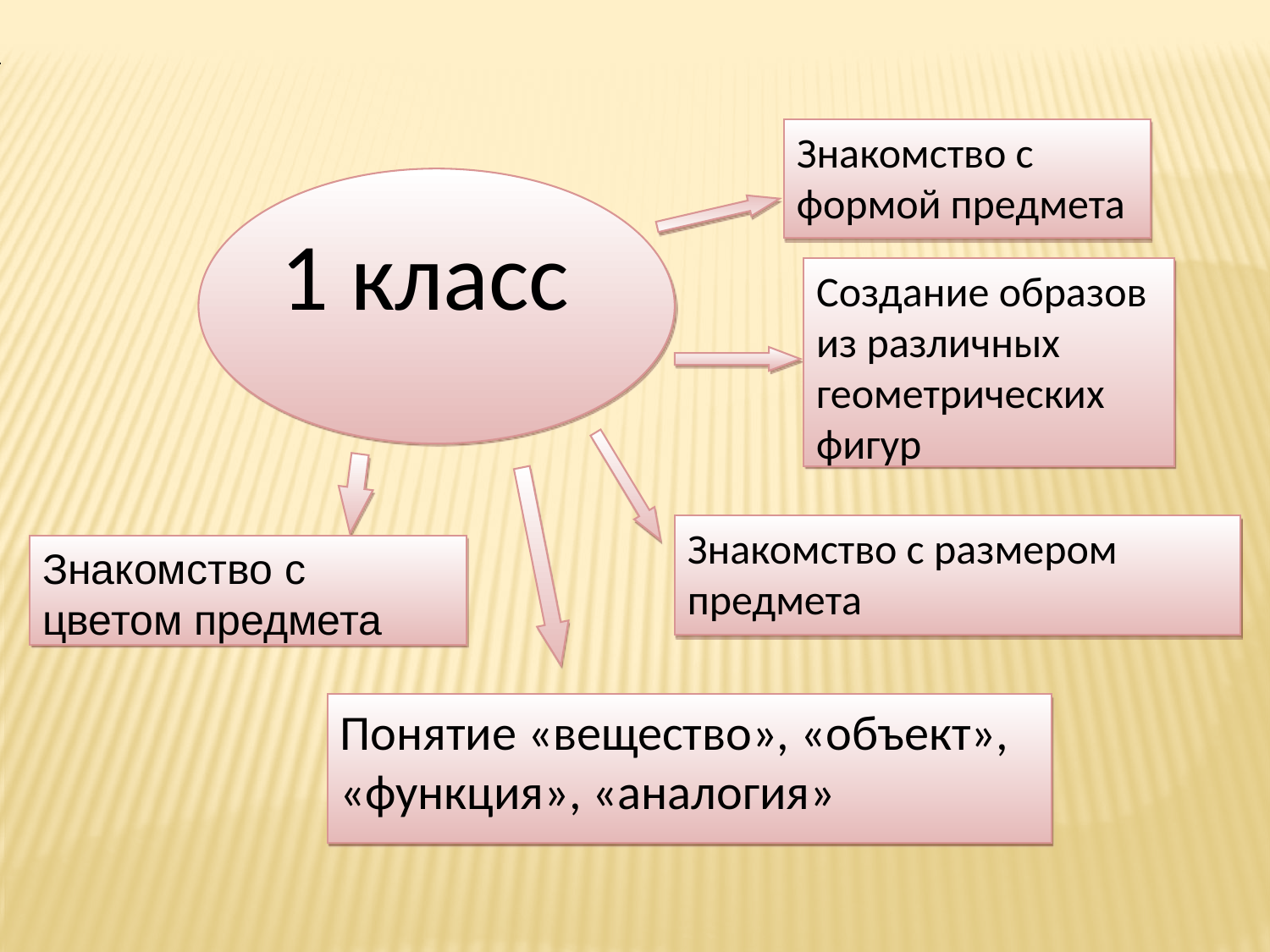

Знакомство с формой предмета
1 класс

Создание образов из различных геометрических фигур

Знакомство с размером предмета
Знакомство с цветом предмета

Понятие «вещество», «объект», «функция», «аналогия»